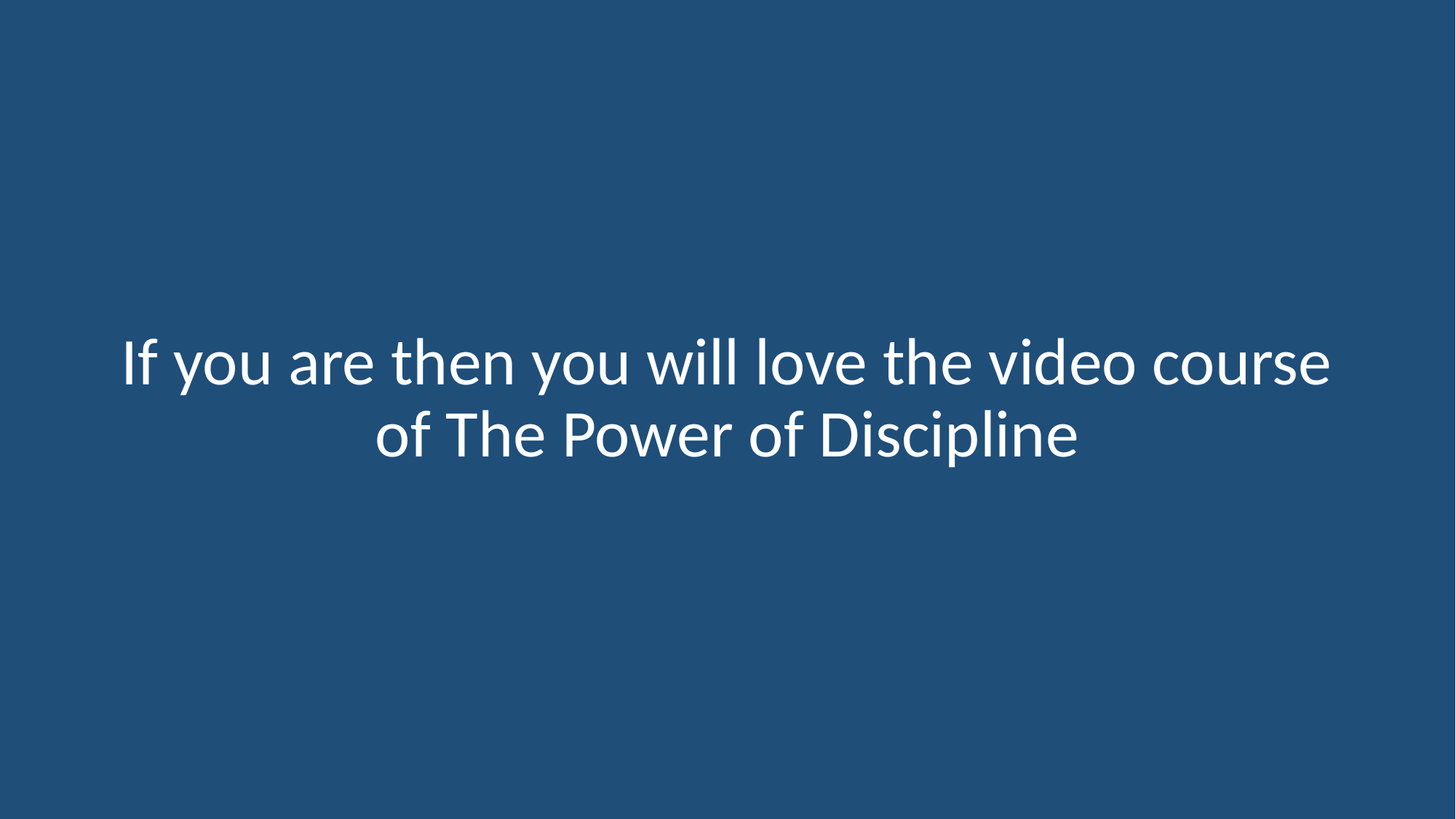

If you are then you will love the video course of The Power of Discipline